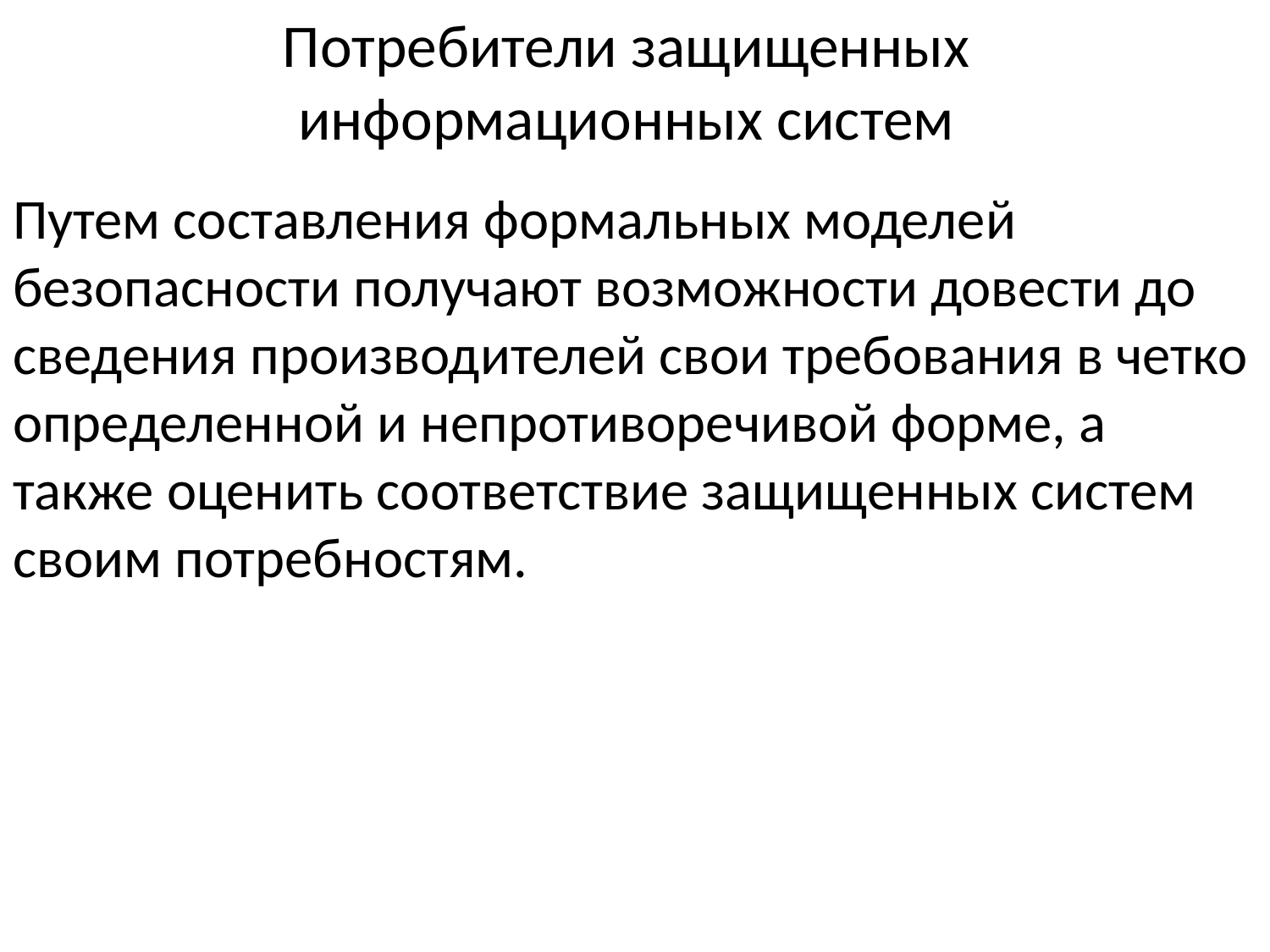

# Потребители защищенных информационных систем
Путем составления формальных моделей безопасности получают возможности довести до сведения производителей свои требования в четко определенной и непротиворечивой форме, а также оценить соответствие защищенных систем своим потребностям.